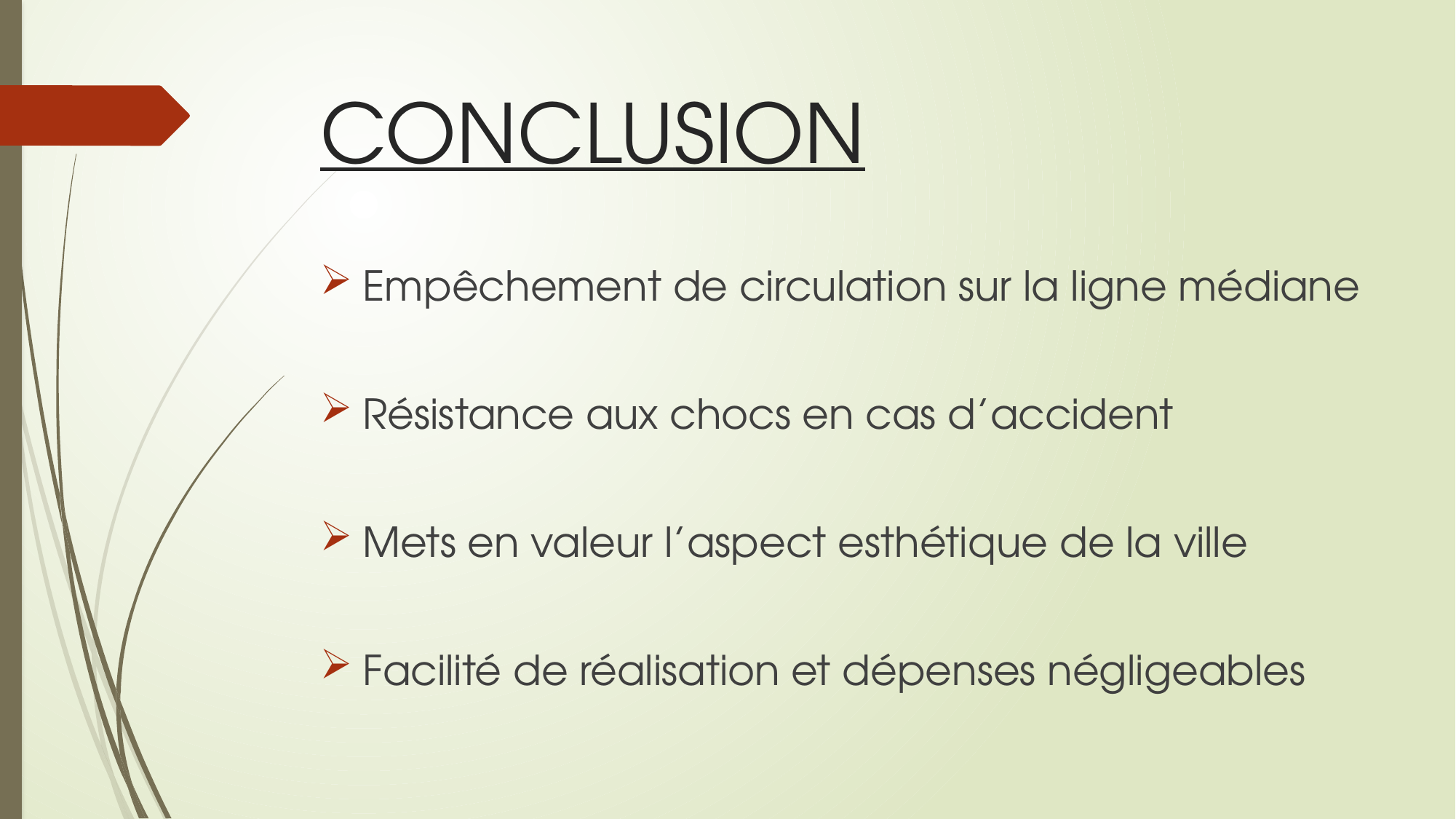

# CONCLUSION
Empêchement de circulation sur la ligne médiane

Résistance aux chocs en cas d’accident

Mets en valeur l’aspect esthétique de la ville

Facilité de réalisation et dépenses négligeables